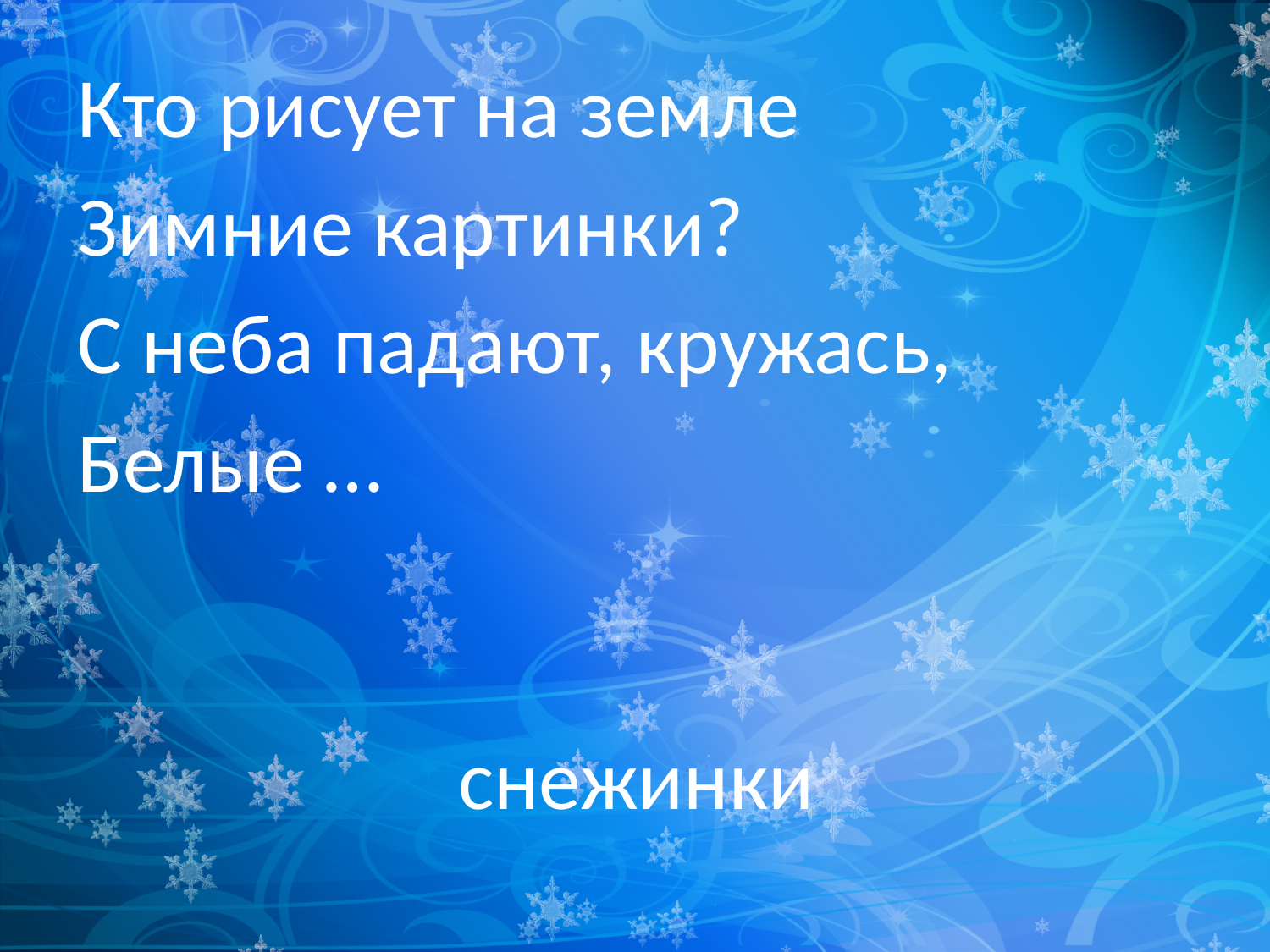

Кто рисует на земле
Зимние картинки?
С неба падают, кружась,
Белые …
# снежинки